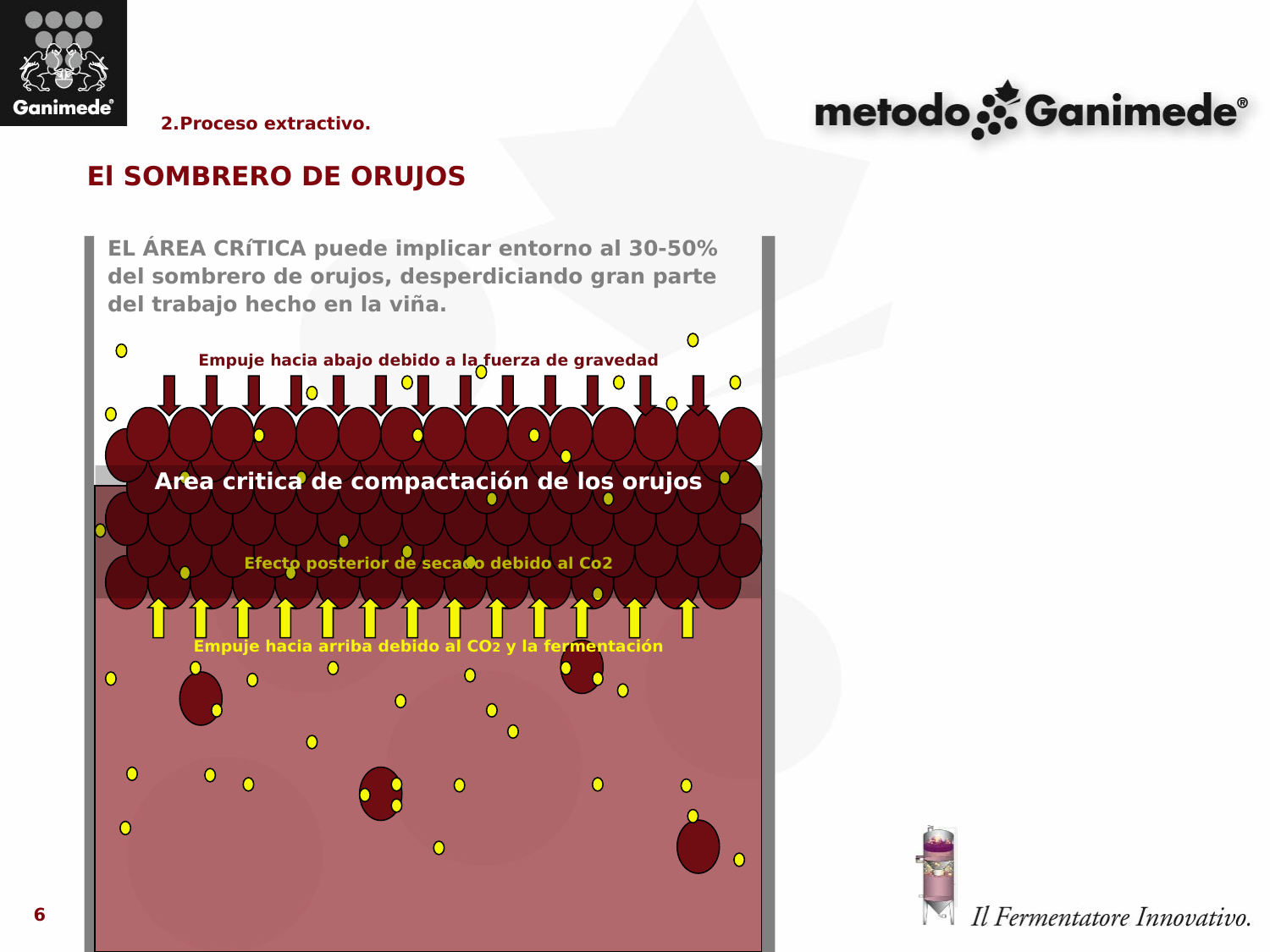

2.Proceso extractivo.
El SOMBRERO DE ORUJOS
EL ÁREA CRíTICA puede implicar entorno al 30-50% del sombrero de orujos, desperdiciando gran parte del trabajo hecho en la viña.
#

Empuje hacia abajo debido a la fuerza de gravedad

Area critica de compactación de los orujos

Efecto posterior de secado debido al Co2

Empuje hacia arriba debido al CO2 y la fermentación

6